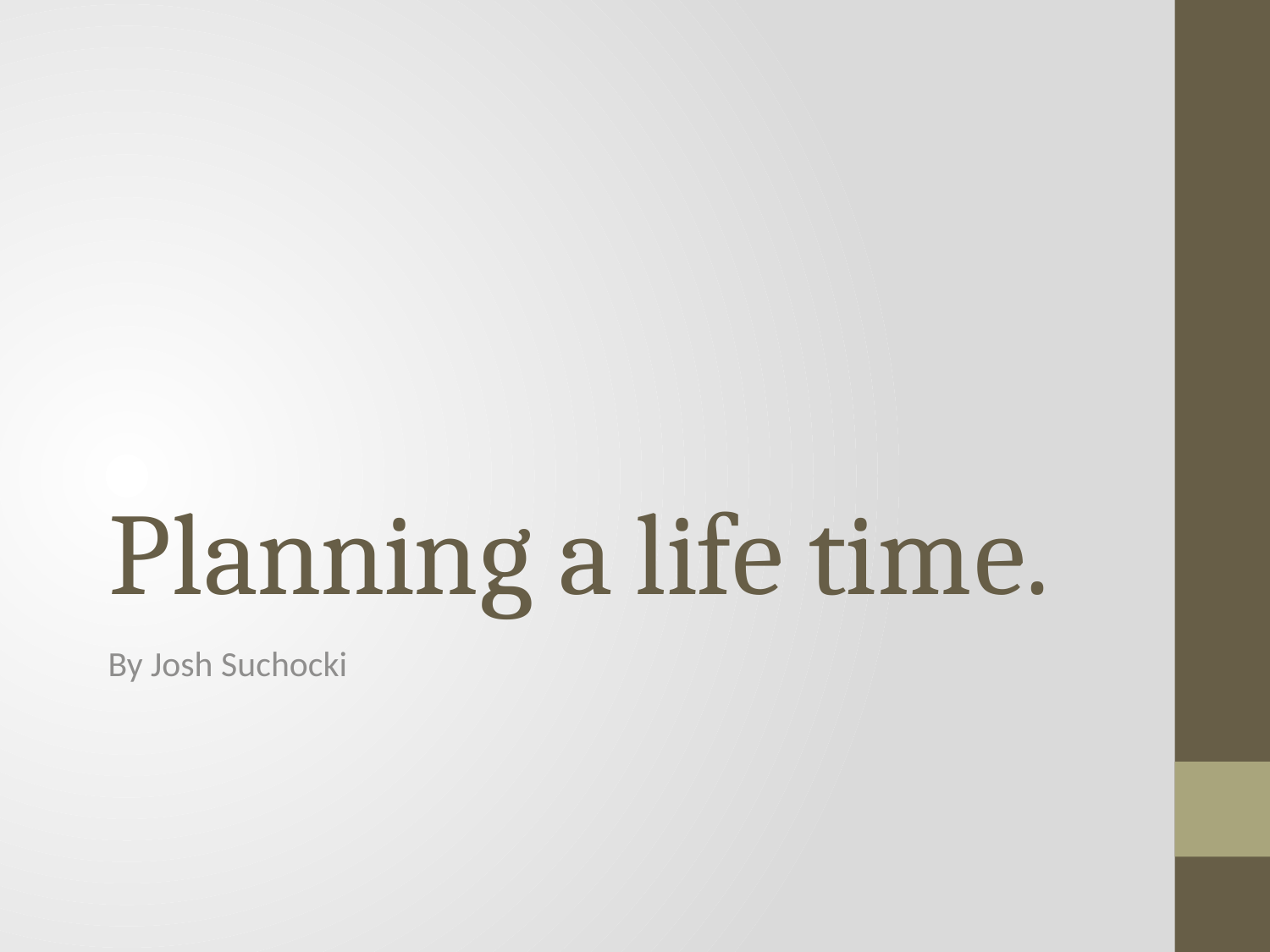

# Planning a life time.
By Josh Suchocki